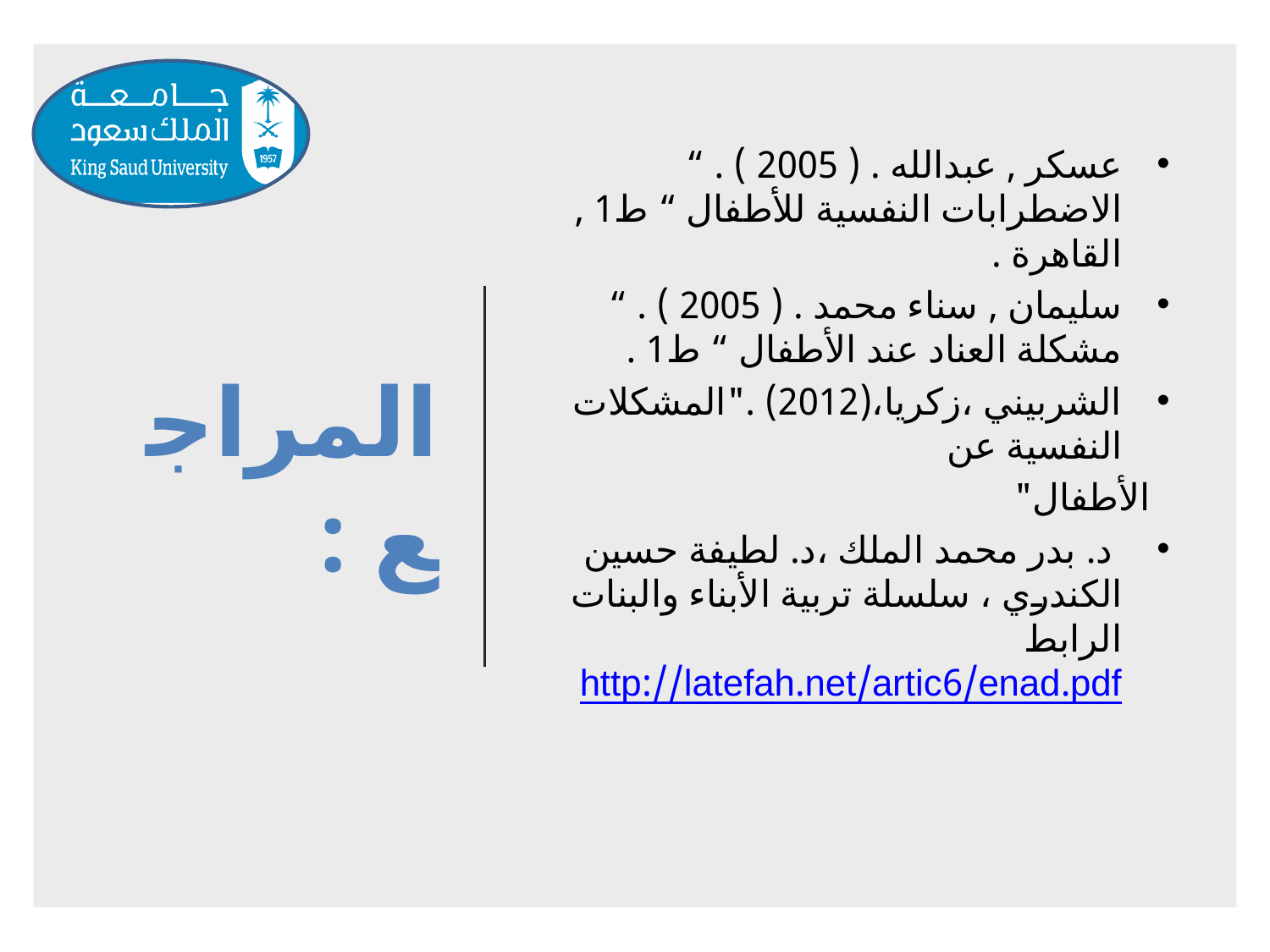

# المراجع :
عسكر , عبدالله . ( 2005 ) . “ الاضطرابات النفسية للأطفال “ ط1 , القاهرة .
سليمان , سناء محمد . ( 2005 ) . “ مشكلة العناد عند الأطفال “ ط1 .
الشربيني ،زكريا،(2012) ."المشكلات النفسية عن
  الأطفال"
 د. بدر محمد الملك ،د. لطيفة حسين الكندري ، سلسلة تربية الأبناء والبنات الرابطhttp://latefah.net/artic6/enad.pdf